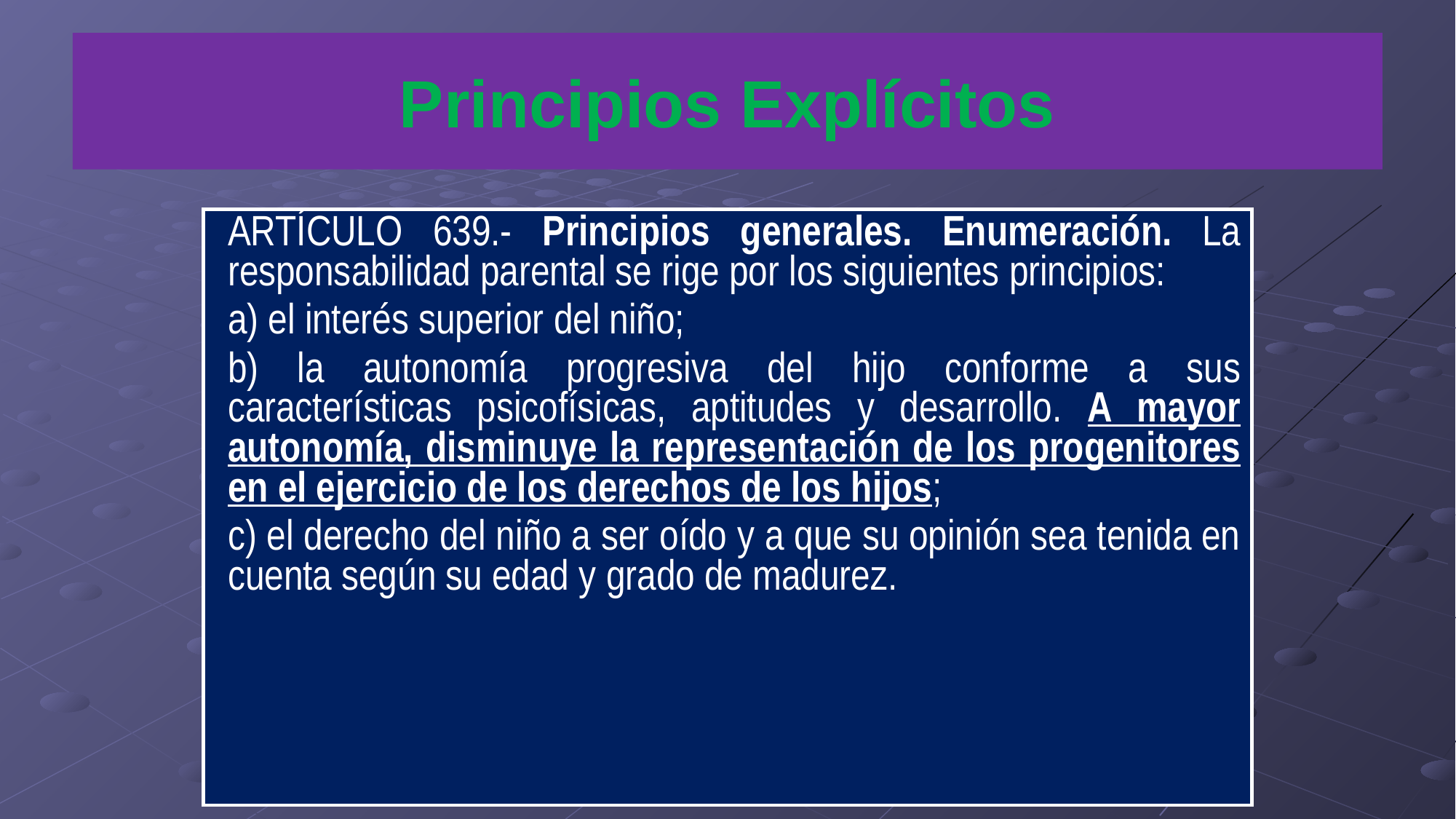

# Principios Explícitos
ARTÍCULO 639.- Principios generales. Enumeración. La responsabilidad parental se rige por los siguientes principios:
a) el interés superior del niño;
b) la autonomía progresiva del hijo conforme a sus características psicofísicas, aptitudes y desarrollo. A mayor autonomía, disminuye la representación de los progenitores en el ejercicio de los derechos de los hijos;
c) el derecho del niño a ser oído y a que su opinión sea tenida en cuenta según su edad y grado de madurez.